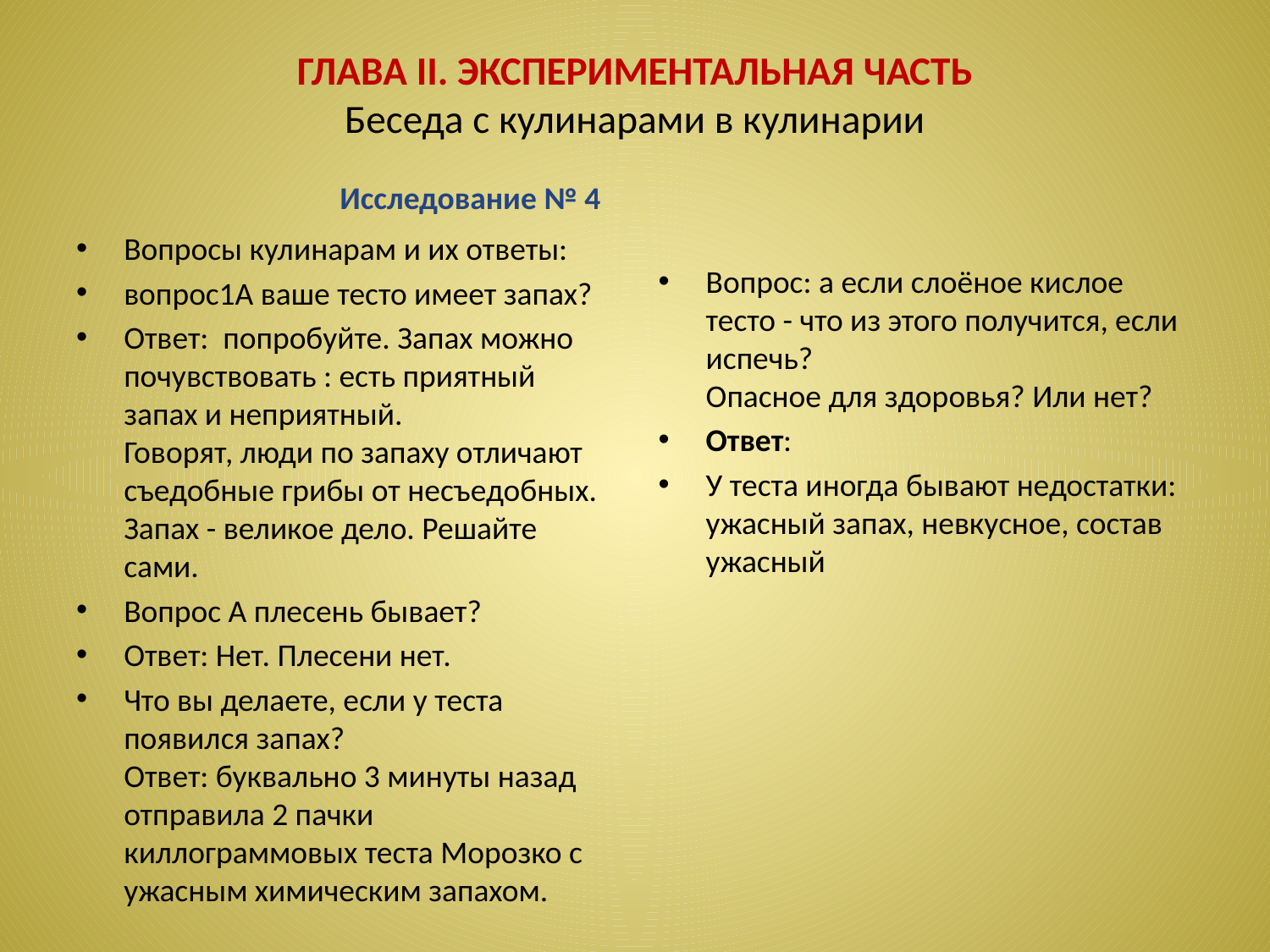

# Глава II. Экспериментальная часть Беседа с кулинарами в кулинарии

Вопрос: а если слоёное кислое тесто - что из этого получится, если испечь?
Опасное для здоровья? Или нет?
Ответ:
У теста иногда бывают недостатки: ужасный запах, невкусное, состав ужасный

Исследование № 4
Вопросы кулинарам и их ответы:
вопрос1А ваше тесто имеет запах?
Ответ:  попробуйте. Запах можно почувствовать : есть приятный запах и неприятный.
Говорят, люди по запаху отличают съедобные грибы от несъедобных.
Запах - великое дело. Решайте сами.
Вопрос А плесень бывает?
Ответ: Нет. Плесени нет.
Что вы делаете, если у теста появился запах?
Ответ: буквально 3 минуты назад отправила 2 пачки киллограммовых теста Морозко с ужасным химическим запахом.